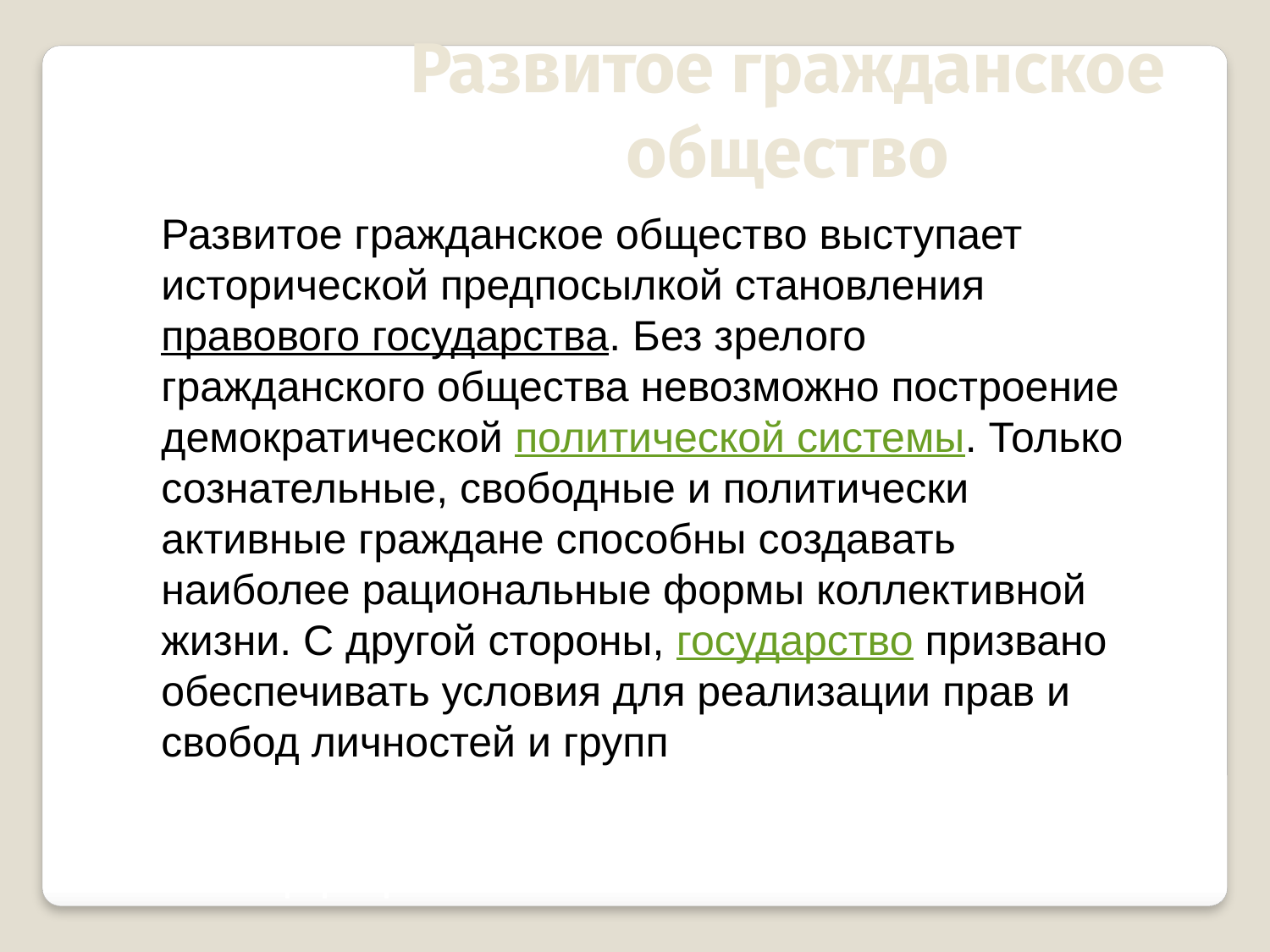

Развитое гражданское общество
Развитое гражданское общество выступает исторической предпосылкой становления правового государства. Без зрелого гражданского общества невозможно построение демократической политической системы. Только сознательные, свободные и политически активные граждане способны создавать наиболее рациональные формы коллективной жизни. С другой стороны, государство призвано обеспечивать условия для реализации прав и свобод личностей и групп
 Англичане шутят, что они имеют дело с государством дважды:
         когда вынимают почту из ящика и когда нарушают правила дорожного движения.
Наличие в гражданском обществе эффективно
действующих разнообразных
и многочисленных добровольных объединений
характеризует степень
его сформированности.